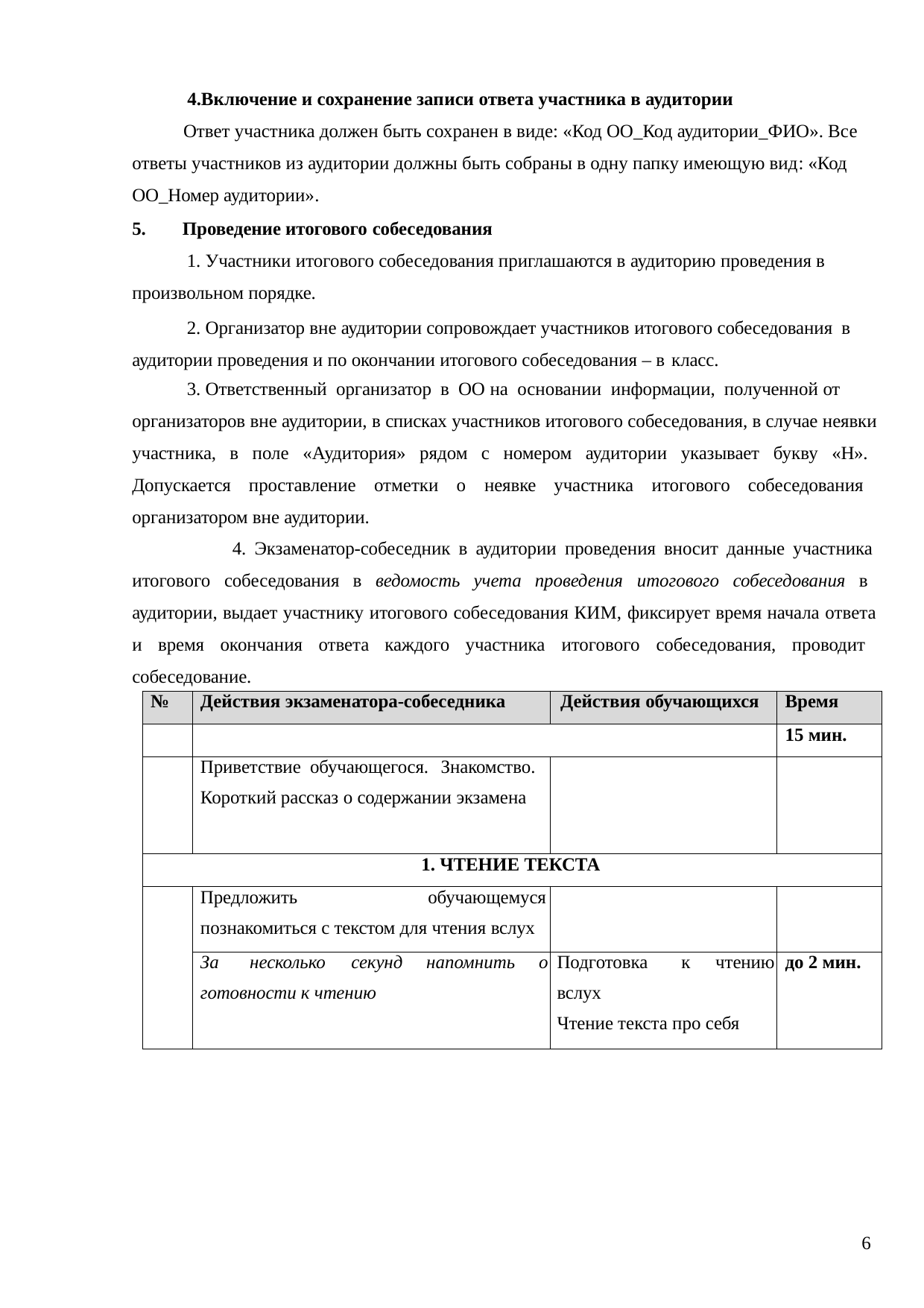

Включение и сохранение записи ответа участника в аудитории
           Ответ участника должен быть сохранен в виде: «Код ОО_Код аудитории_ФИО». Все ответы участников из аудитории должны быть собраны в одну папку имеющую вид: «Код ОО_Номер аудитории».
5.        Проведение итогового собеседования
            1. Участники итогового собеседования приглашаются в аудиторию проведения в  произвольном порядке.
            2. Организатор вне аудитории сопровождает участников итогового собеседования  в аудитории проведения и по окончании итогового собеседования – в класс.
3. Ответственный  организатор  в  ОО на  основании  информации,  полученной от
организаторов вне аудитории, в списках участников итогового собеседования, в случае неявки  участника, в поле «Аудитория» рядом с номером аудитории указывает букву «Н».  Допускается проставление отметки о неявке участника итогового собеседования  организатором вне аудитории.
            4. Экзаменатор-собеседник в аудитории проведения вносит данные участника  итогового собеседования в ведомость учета проведения итогового собеседования в  аудитории, выдает участнику итогового собеседования КИМ, фиксирует время начала ответа  и время окончания ответа каждого участника итогового собеседования, проводит  собеседование.
5. Экзаменатор-собеседник следит за соблюдением временного регламента:
| № | Действия экзаменатора-собеседника | Действия обучающихся | Время |
| --- | --- | --- | --- |
|  |  |  | 15 мин. |
|  | Приветствие обучающегося. Знакомство. Короткий рассказ о содержании экзамена |  |  |
| 1. ЧТЕНИЕ ТЕКСТА |  |  |  |
|  | Предложить обучающемуся познакомиться с текстом для чтения вслух |  |  |
|  | За несколько секунд напомнить о готовности к чтению | Подготовка к чтению вслух Чтение текста про себя | до 2 мин. |
6